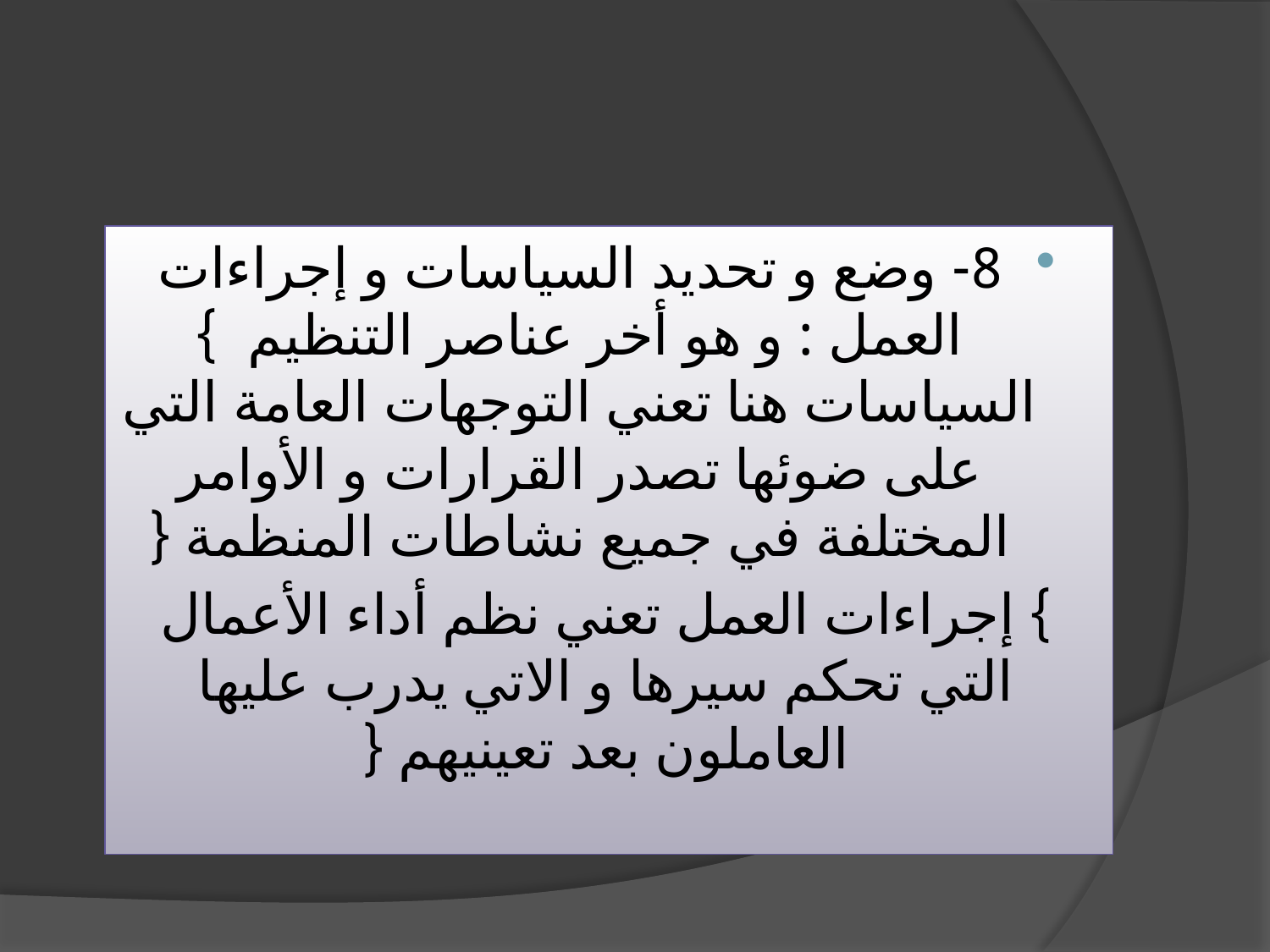

8- وضع و تحديد السياسات و إجراءات العمل : و هو أخر عناصر التنظيم  } السياسات هنا تعني التوجهات العامة التي على ضوئها تصدر القرارات و الأوامر المختلفة في جميع نشاطات المنظمة {
} إجراءات العمل تعني نظم أداء الأعمال التي تحكم سيرها و الاتي يدرب عليها العاملون بعد تعينيهم {